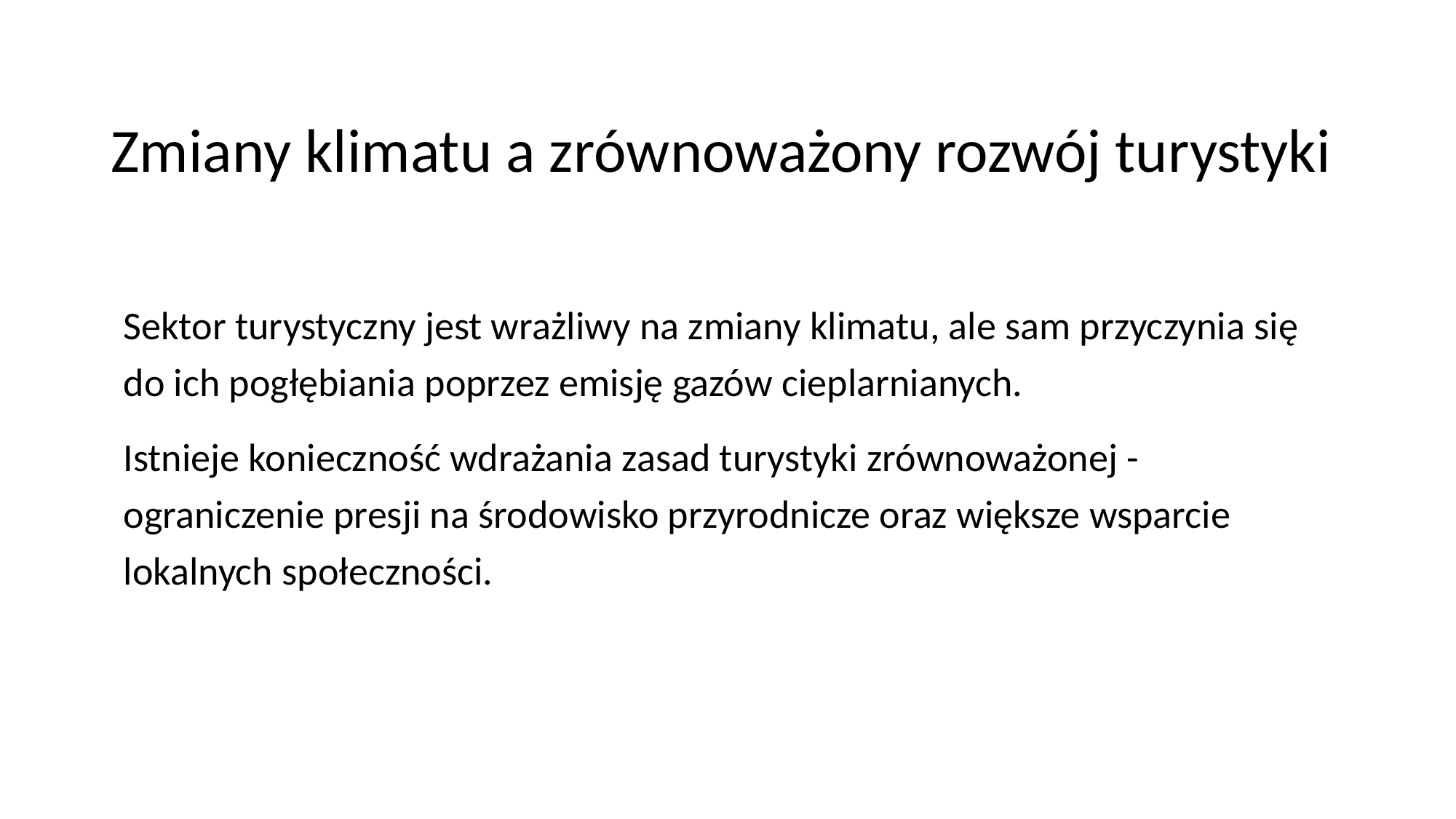

# Zmiany klimatu a zrównoważony rozwój turystyki
Sektor turystyczny jest wrażliwy na zmiany klimatu, ale sam przyczynia się do ich pogłębiania poprzez emisję gazów cieplarnianych.
Istnieje konieczność wdrażania zasad turystyki zrównoważonej - ograniczenie presji na środowisko przyrodnicze oraz większe wsparcie lokalnych społeczności.